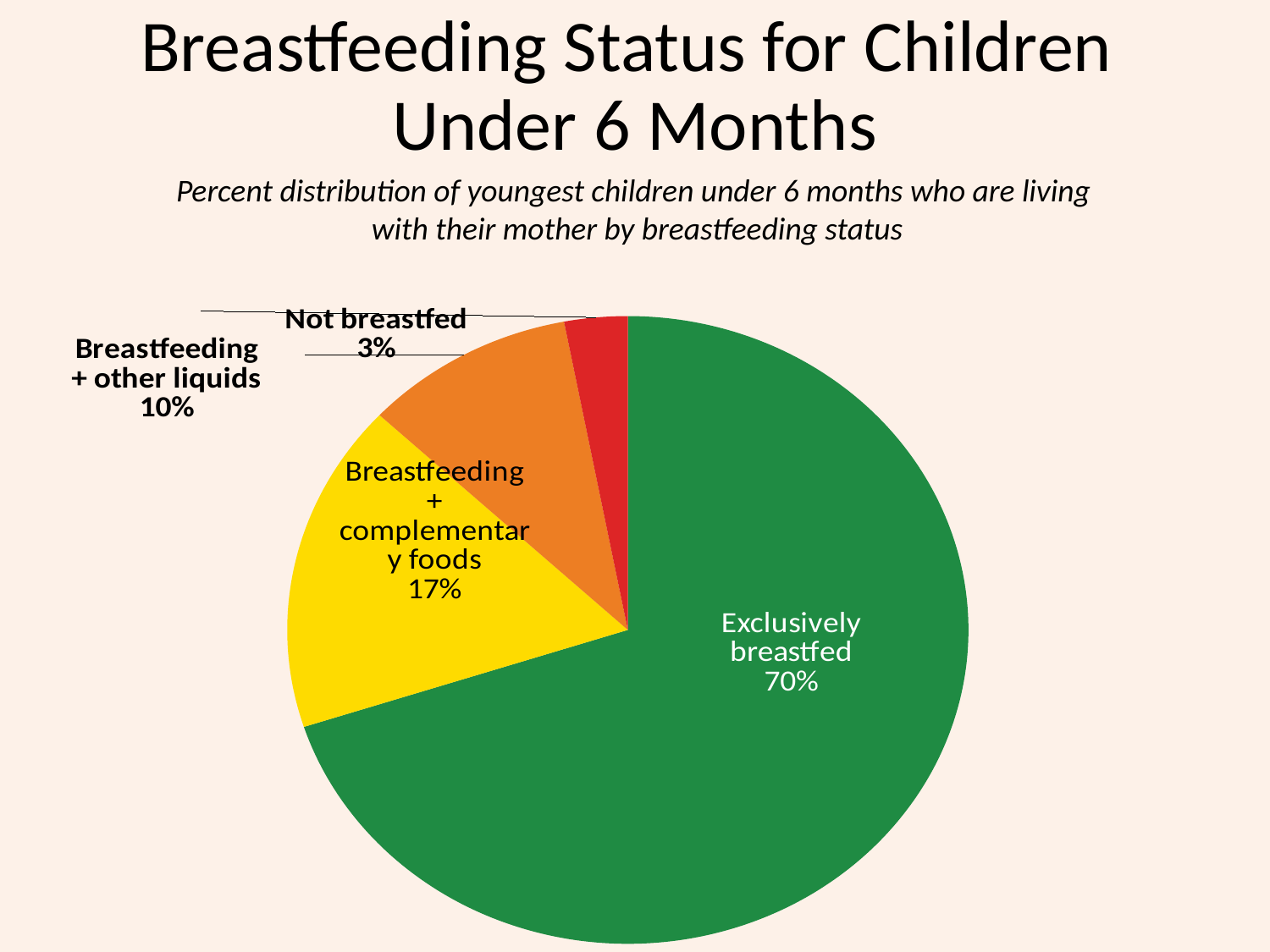

# Breastfeeding Status for Children Under 6 Months
Percent distribution of youngest children under 6 months who are living
with their mother by breastfeeding status

### Chart

| Category | Series 1 |
|---|---|
| Exclusively breastfed | 70.0 |
| Breastfeeding + complementary foods | 17.0 |
| Breastfeeding + other liquids | 10.0 |
| Not breastfed | 3.0 |